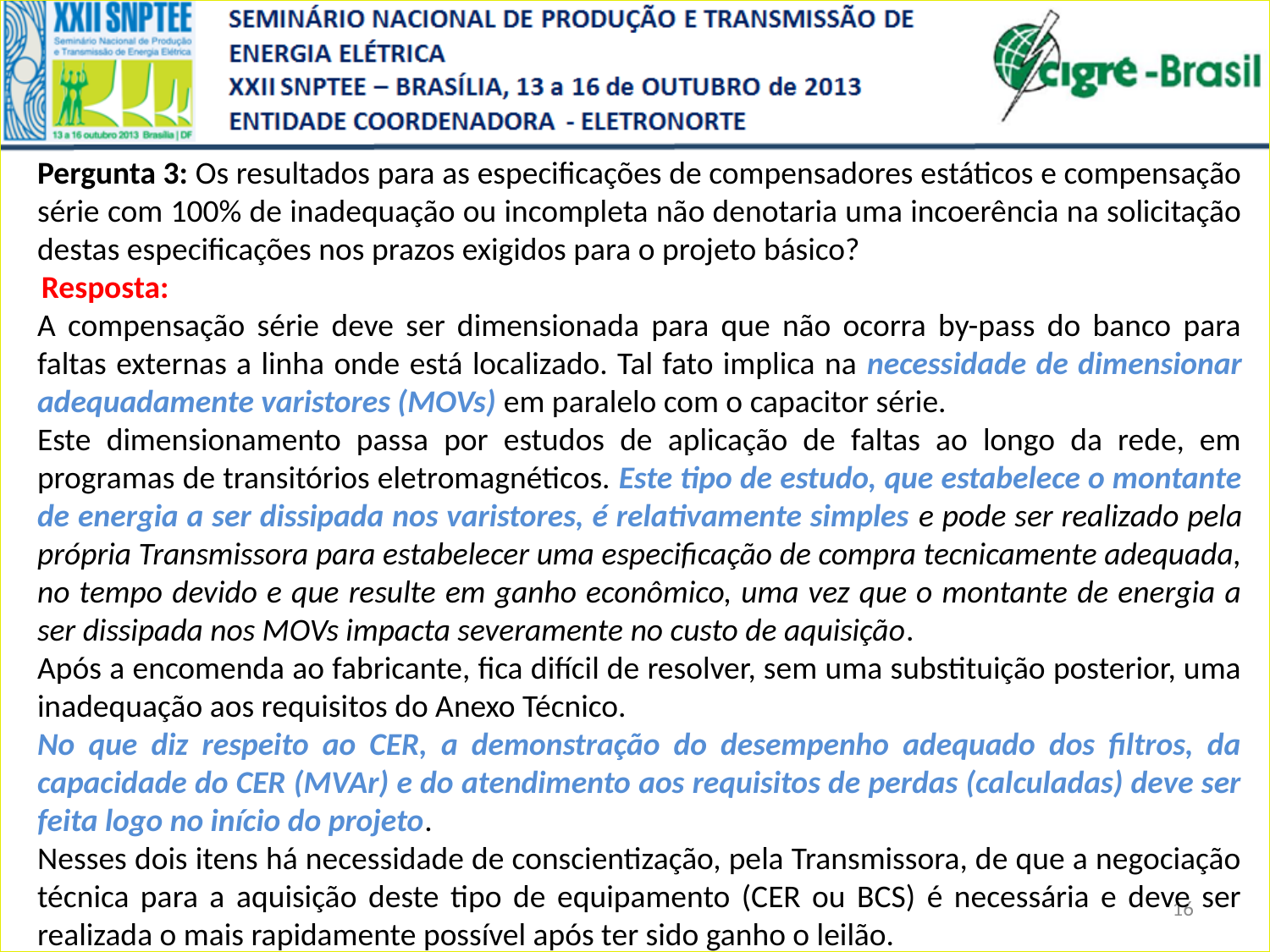

Pergunta 3: Os resultados para as especificações de compensadores estáticos e compensação série com 100% de inadequação ou incompleta não denotaria uma incoerência na solicitação destas especificações nos prazos exigidos para o projeto básico?
 Resposta:
A compensação série deve ser dimensionada para que não ocorra by-pass do banco para faltas externas a linha onde está localizado. Tal fato implica na necessidade de dimensionar adequadamente varistores (MOVs) em paralelo com o capacitor série.
Este dimensionamento passa por estudos de aplicação de faltas ao longo da rede, em programas de transitórios eletromagnéticos. Este tipo de estudo, que estabelece o montante de energia a ser dissipada nos varistores, é relativamente simples e pode ser realizado pela própria Transmissora para estabelecer uma especificação de compra tecnicamente adequada, no tempo devido e que resulte em ganho econômico, uma vez que o montante de energia a ser dissipada nos MOVs impacta severamente no custo de aquisição.
Após a encomenda ao fabricante, fica difícil de resolver, sem uma substituição posterior, uma inadequação aos requisitos do Anexo Técnico.
No que diz respeito ao CER, a demonstração do desempenho adequado dos filtros, da capacidade do CER (MVAr) e do atendimento aos requisitos de perdas (calculadas) deve ser feita logo no início do projeto.
Nesses dois itens há necessidade de conscientização, pela Transmissora, de que a negociação técnica para a aquisição deste tipo de equipamento (CER ou BCS) é necessária e deve ser realizada o mais rapidamente possível após ter sido ganho o leilão.

16